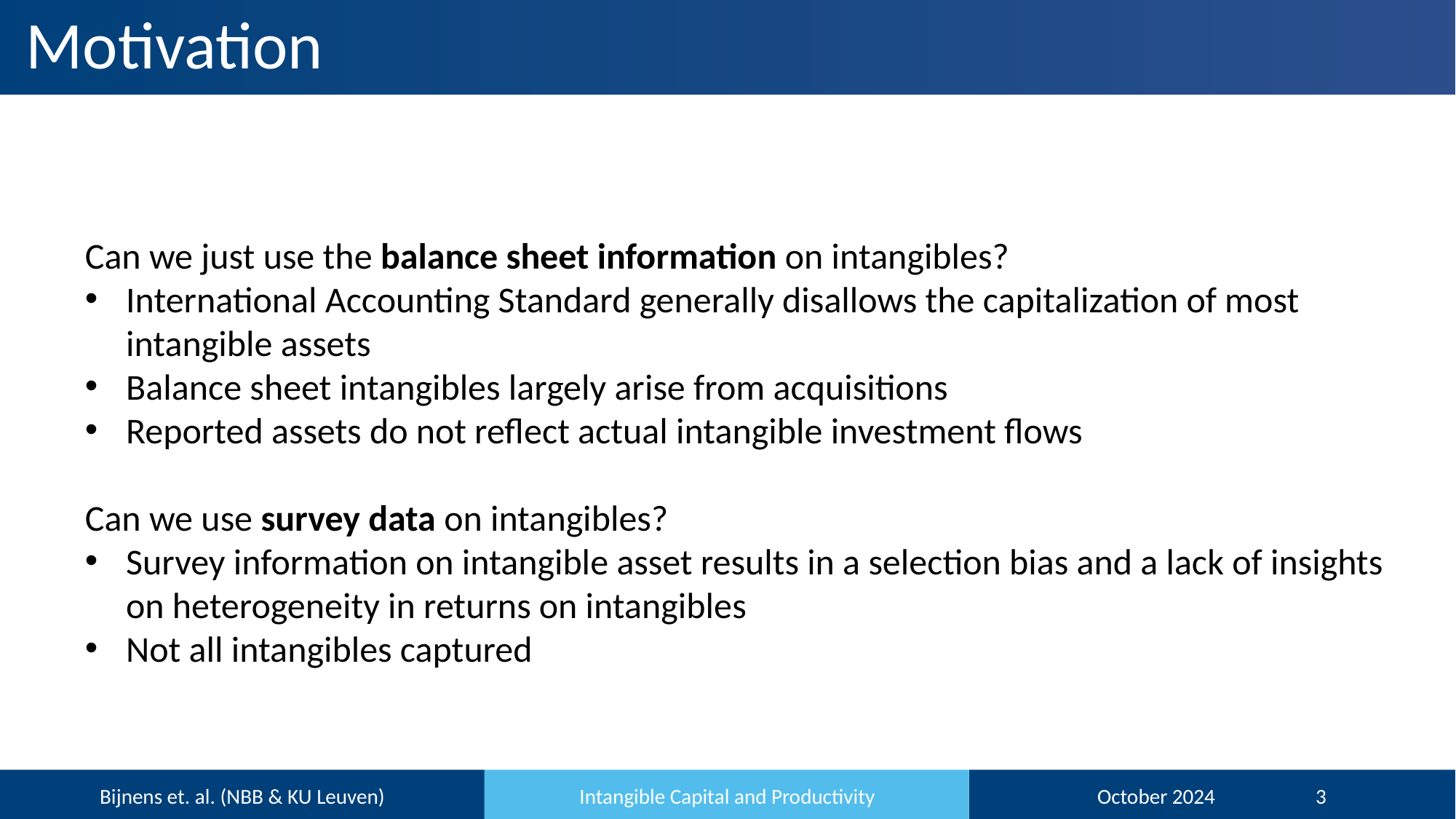

# Motivation
Can we just use the balance sheet information on intangibles?
International Accounting Standard generally disallows the capitalization of most intangible assets
Balance sheet intangibles largely arise from acquisitions
Reported assets do not reflect actual intangible investment flows

Can we use survey data on intangibles?
Survey information on intangible asset results in a selection bias and a lack of insights on heterogeneity in returns on intangibles
Not all intangibles captured

Bijnens et. al. (NBB & KU Leuven)
Intangible Capital and Productivity
October 2024 	3